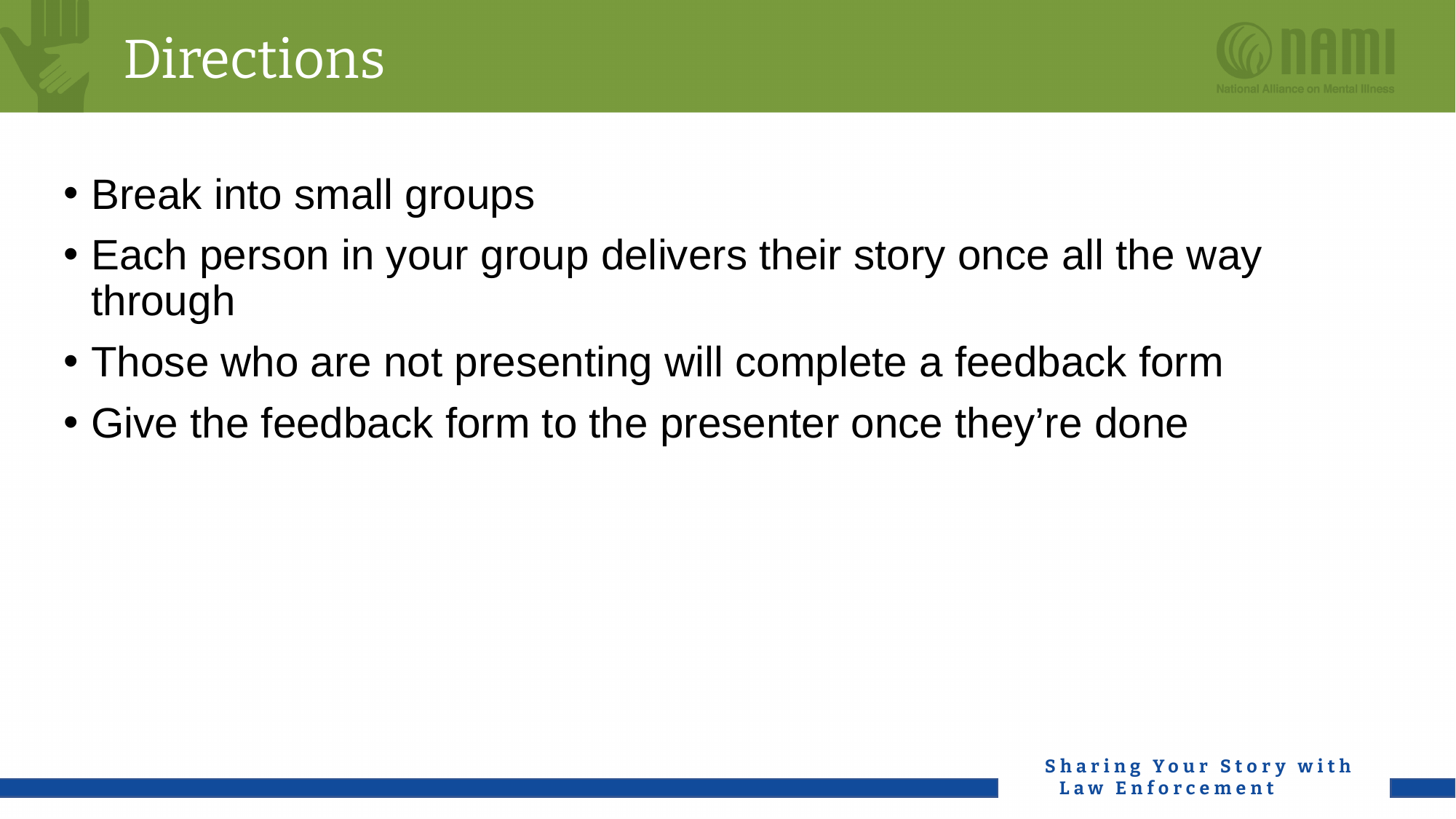

# Directions
Break into small groups
Each person in your group delivers their story once all the way through
Those who are not presenting will complete a feedback form
Give the feedback form to the presenter once they’re done

Sharing Your Story with
Law Enforcement